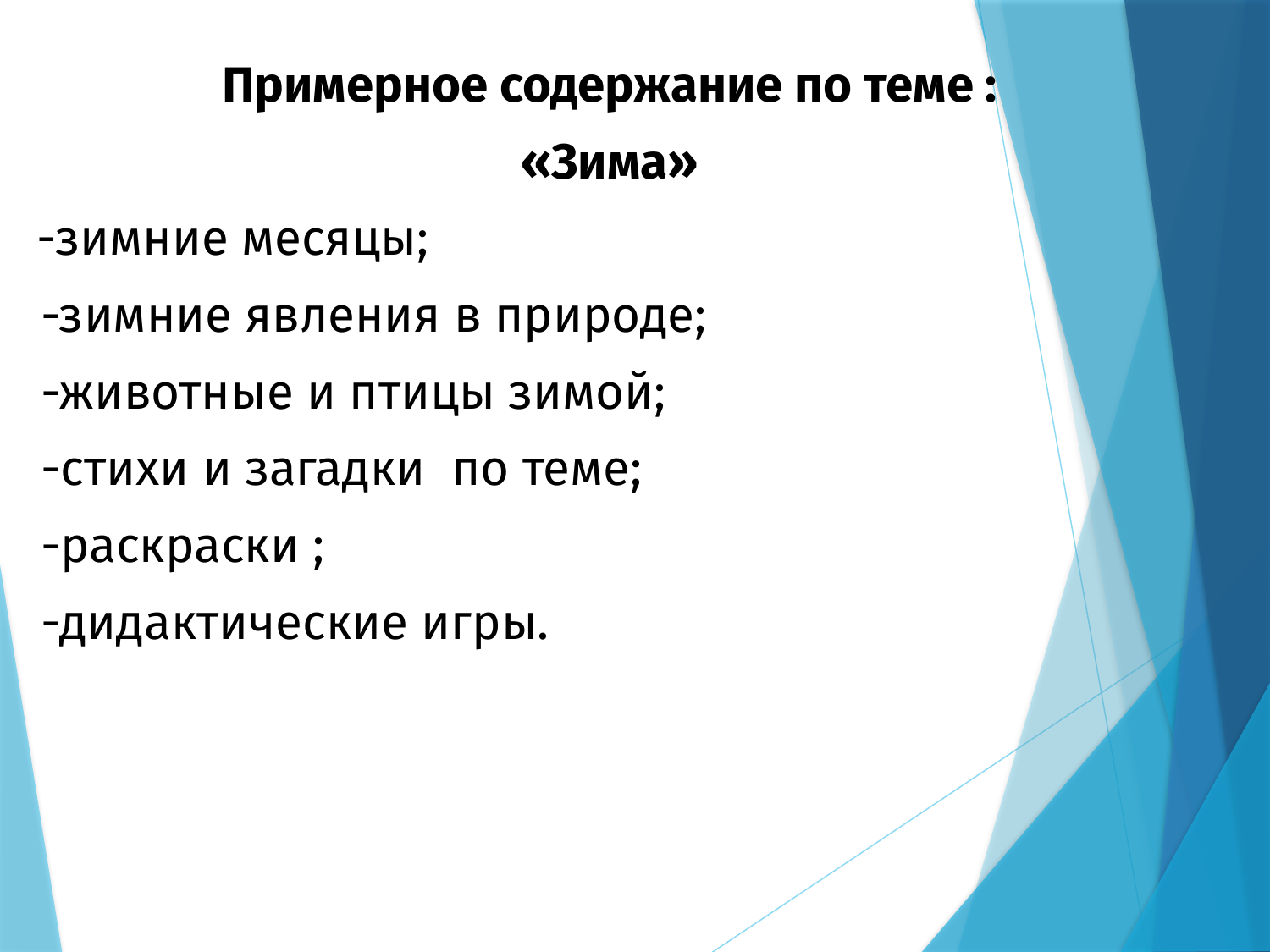

Примерное содержание по теме :
«Зима»
-зимние месяцы;
 -зимние явления в природе;
 -животные и птицы зимой;
 -стихи и загадки  по теме;
 -раскраски ;
 -дидактические игры.